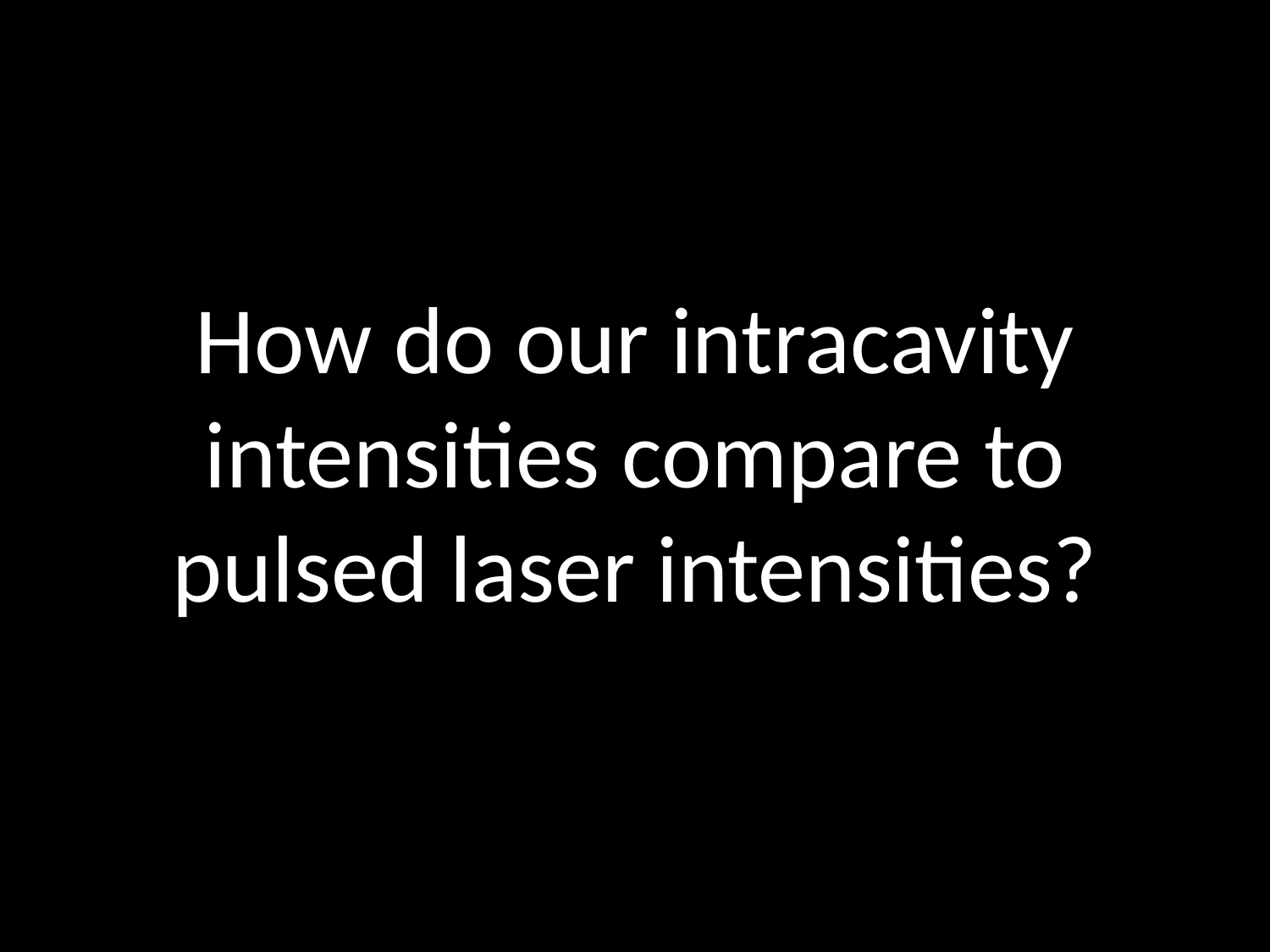

# How do our intracavity intensities compare to pulsed laser intensities?